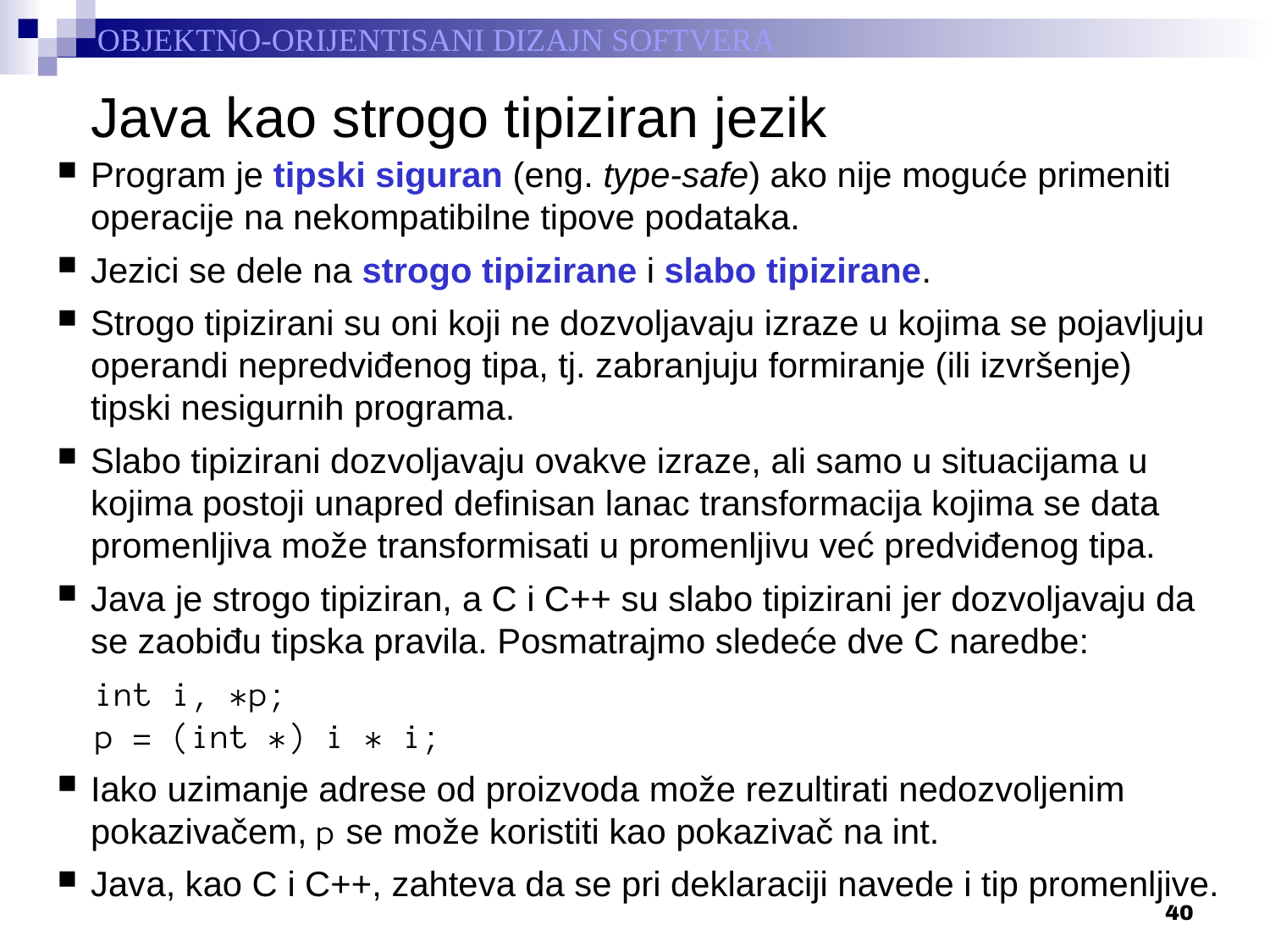

# Java kao strogo tipiziran jezik
Program je tipski siguran (eng. type-safe) ako nije moguće primeniti operacije na nekompatibilne tipove podataka.
Jezici se dele na strogo tipizirane i slabo tipizirane.
Strogo tipizirani su oni koji ne dozvoljavaju izraze u kojima se pojavljuju operandi nepredviđenog tipa, tj. zabranjuju formiranje (ili izvršenje) tipski nesigurnih programa.
Slabo tipizirani dozvoljavaju ovakve izraze, ali samo u situacijama u kojima postoji unapred definisan lanac transformacija kojima se data promenljiva može transformisati u promenljivu već predviđenog tipa.
Java je strogo tipiziran, a C i C++ su slabo tipizirani jer dozvoljavaju da se zaobiđu tipska pravila. Posmatrajmo sledeće dve C naredbe:
int i, *p;
p = (int *) i * i;
Iako uzimanje adrese od proizvoda može rezultirati nedozvoljenim pokazivačem, p se može koristiti kao pokazivač na int.
Java, kao C i C++, zahteva da se pri deklaraciji navede i tip promenljive.
40